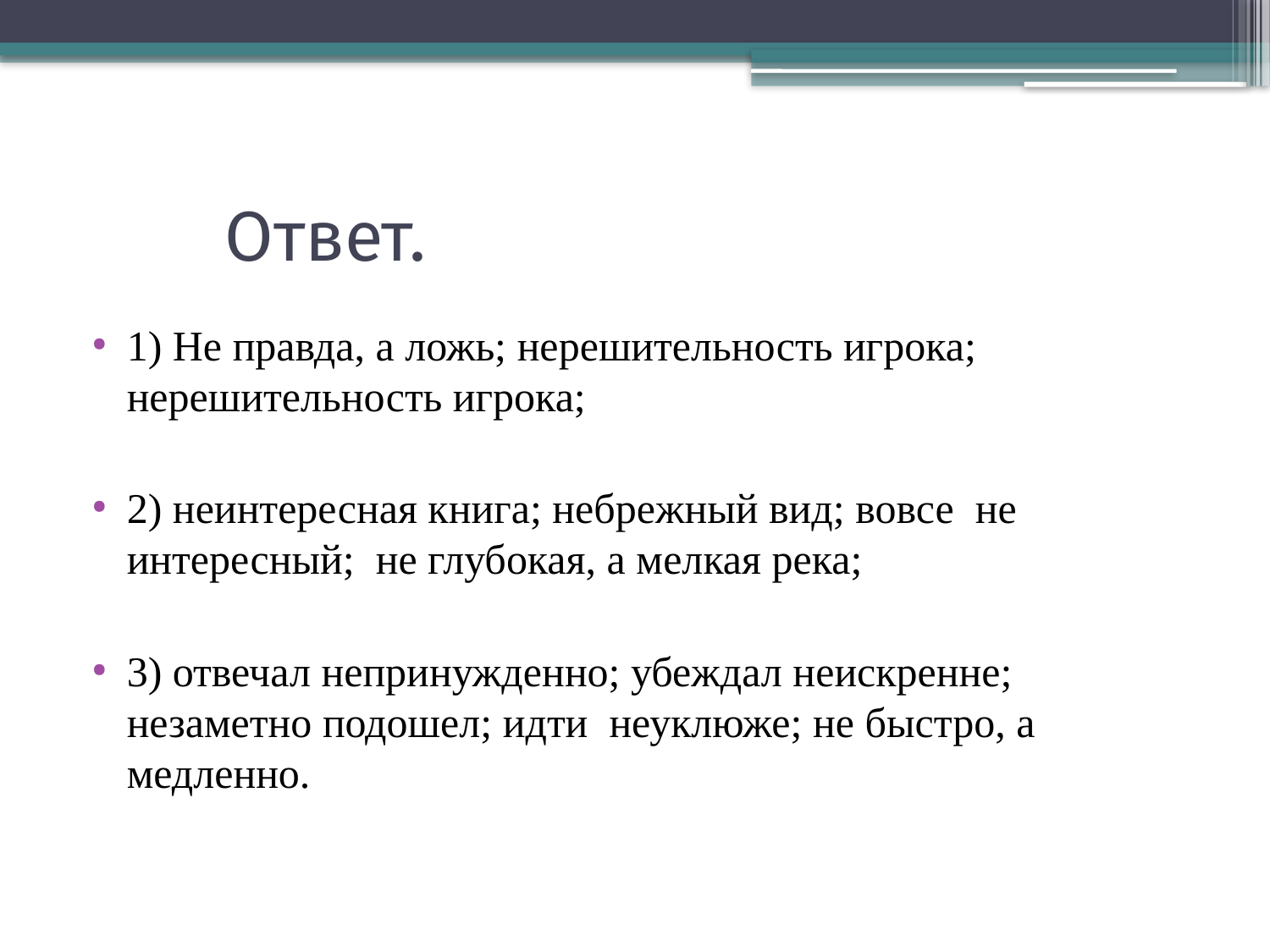

# Ответ.
1) Не правда, а ложь; нерешительность игрока; нерешительность игрока;

2) неинтересная книга; небрежный вид; вовсе  не интересный;  не глубокая, а мелкая река;

3) отвечал непринужденно; убеждал неискренне; незаметно подошел; идти  неуклюже; не быстро, а медленно.